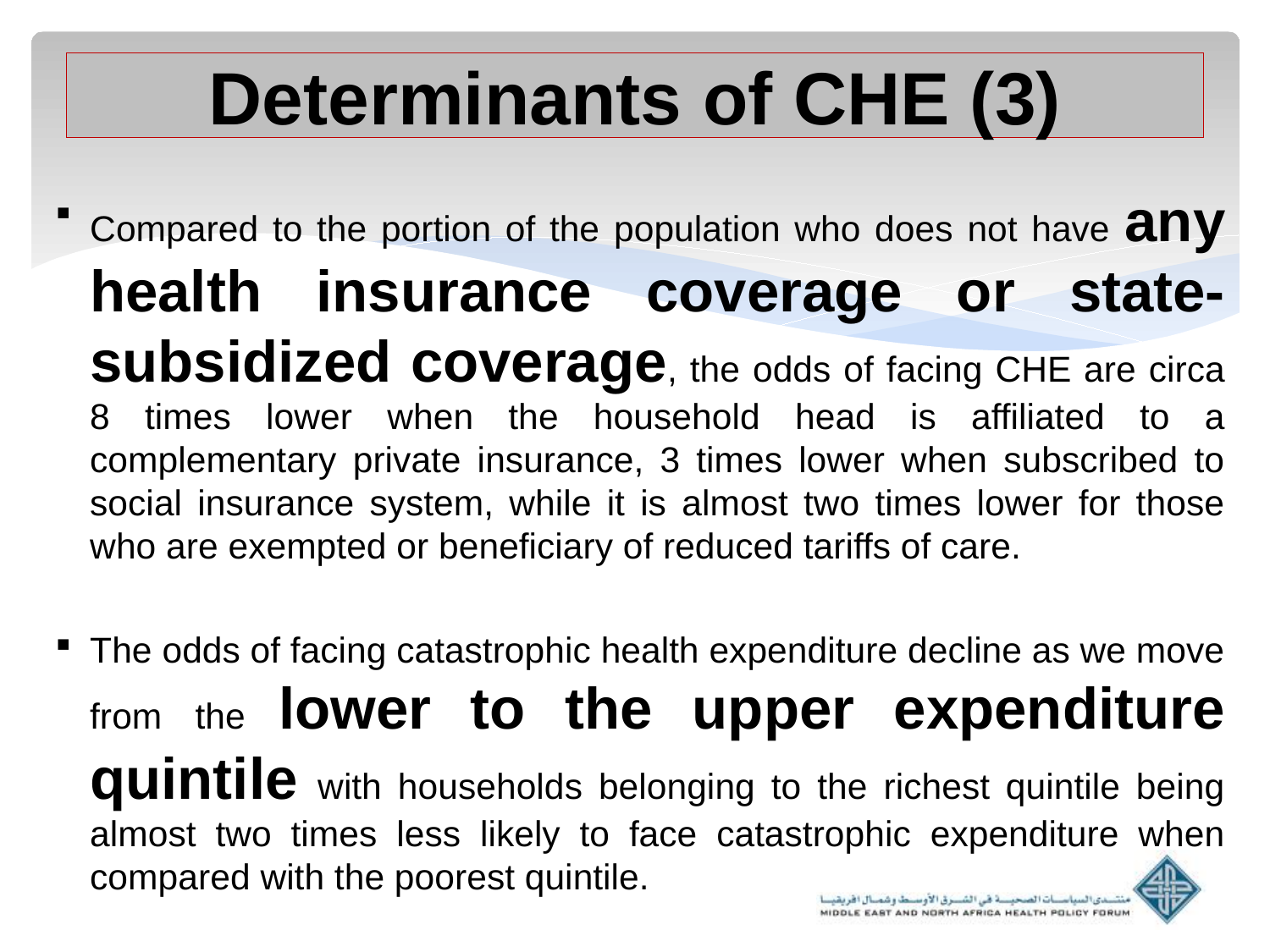

# Determinants of CHE (3)
Compared to the portion of the population who does not have any health insurance coverage or state-subsidized coverage, the odds of facing CHE are circa 8 times lower when the household head is affiliated to a complementary private insurance, 3 times lower when subscribed to social insurance system, while it is almost two times lower for those who are exempted or beneficiary of reduced tariffs of care.

The odds of facing catastrophic health expenditure decline as we move from the lower to the upper expenditure quintile with households belonging to the richest quintile being almost two times less likely to face catastrophic expenditure when compared with the poorest quintile.